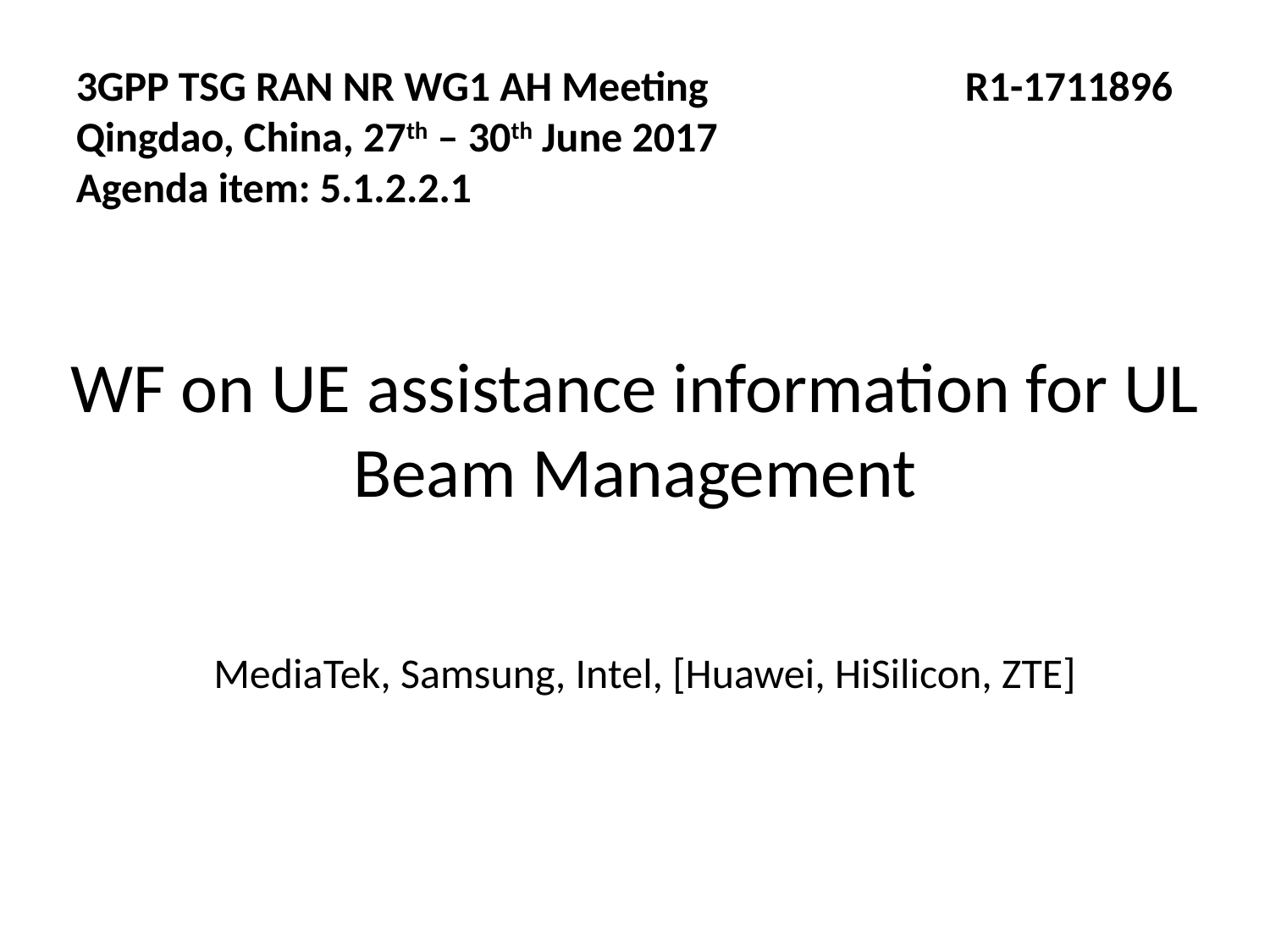

3GPP TSG RAN NR WG1 AH Meeting             		R1-1711896
Qingdao, China, 27th – 30th June 2017
Agenda item: 5.1.2.2.1
WF on UE assistance information for UL Beam Management
MediaTek, Samsung, Intel, [Huawei, HiSilicon, ZTE]